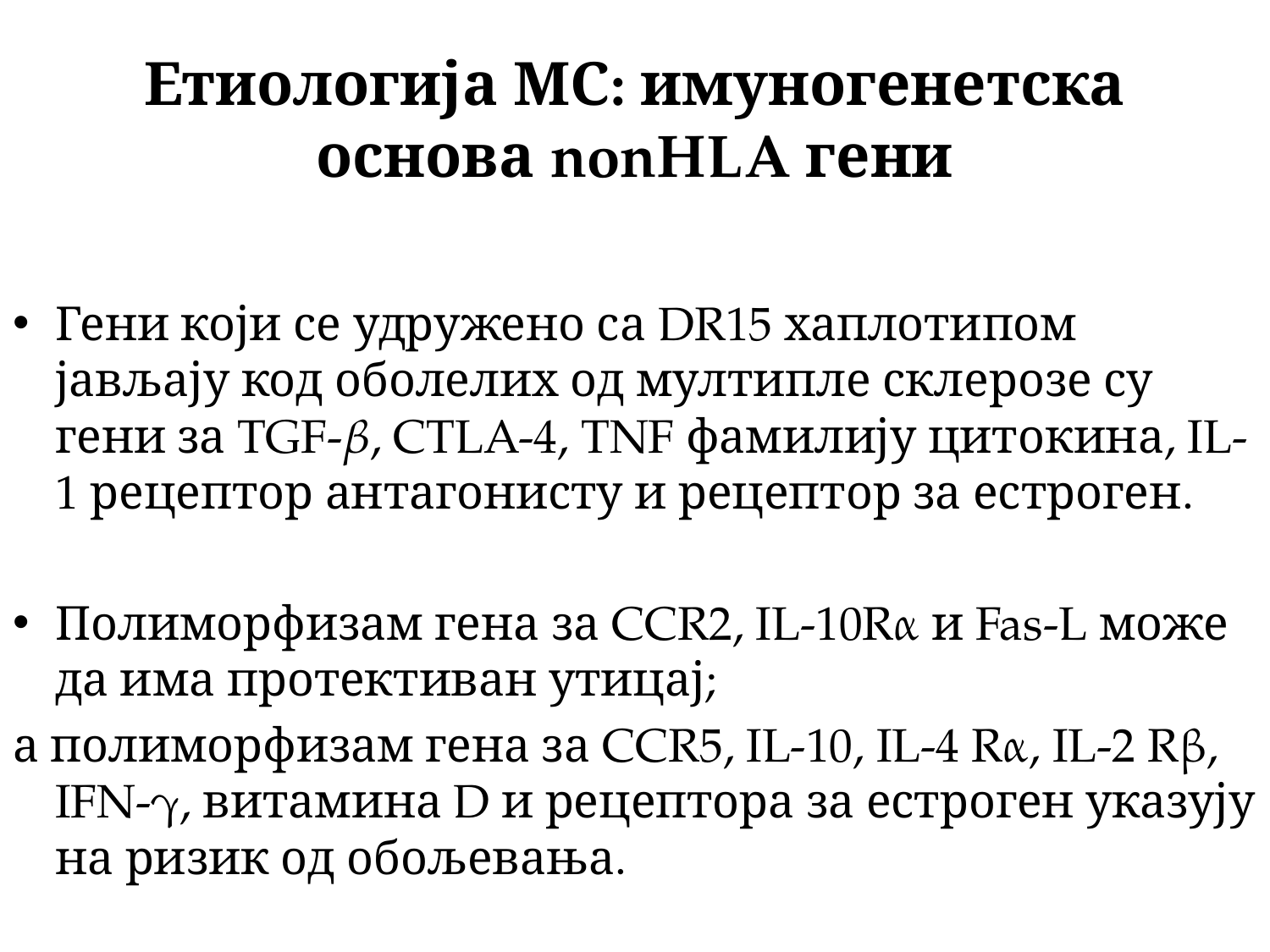

# Етиологија МС: имуногенетска основа nonHLA гени
Гени који се удружено са DR15 хаплотипом јављају код оболелих од мултипле склерозе су гени за TGF-β, CTLA-4, TNF фамилију цитокина, IL-1 рецептор антагонисту и рецептор за естроген.

Полиморфизам гена за CCR2, IL-10Rα и Fas-L може да има протективан утицај;
а полиморфизам гена за CCR5, IL-10, IL-4 Rα, IL-2 Rβ, IFN-γ, витамина D и рецептора за естроген указују на ризик од обољевања.